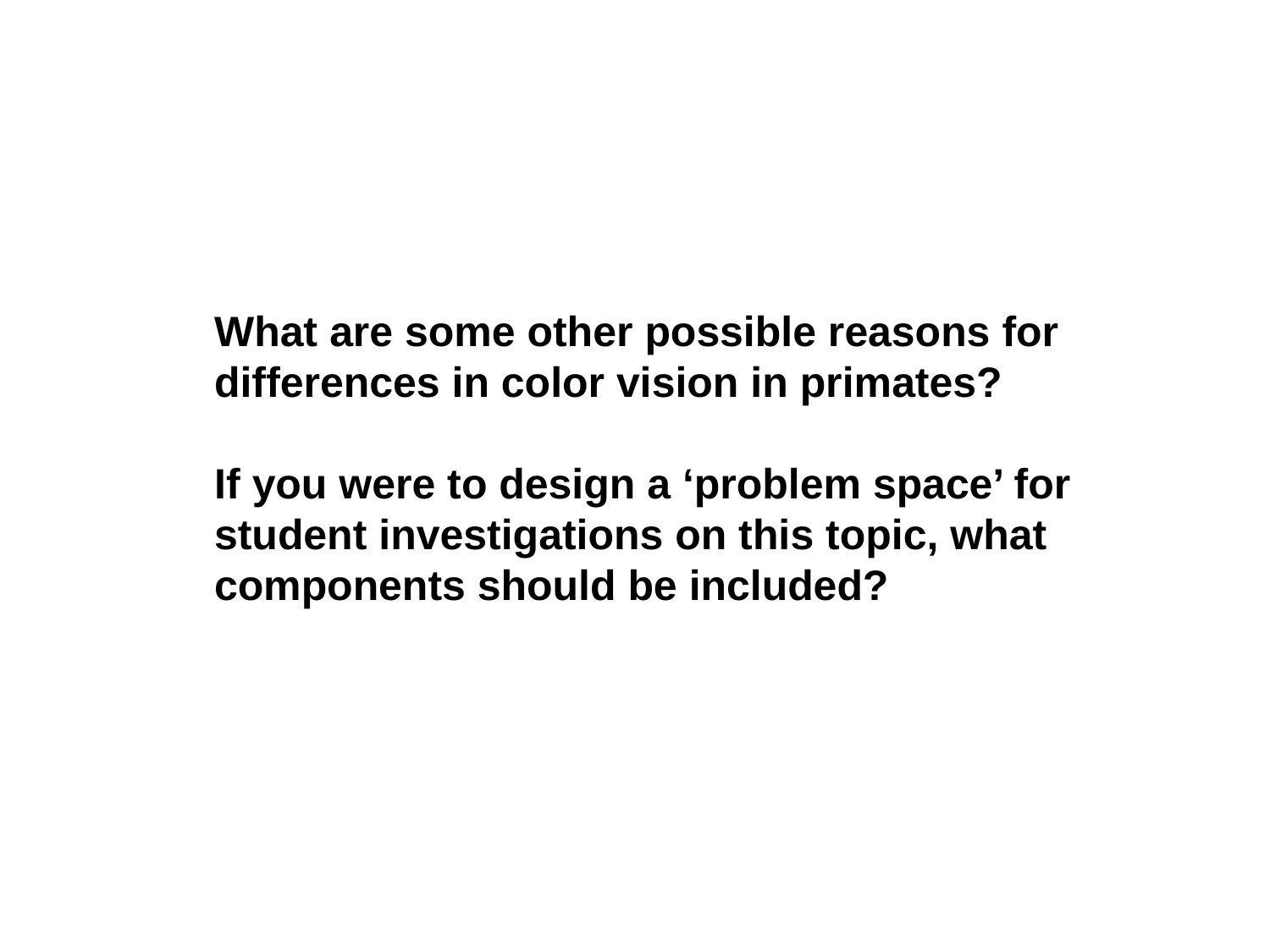

# What are some other possible reasons for differences in color vision in primates? If you were to design a ‘problem space’ for student investigations on this topic, what components should be included?